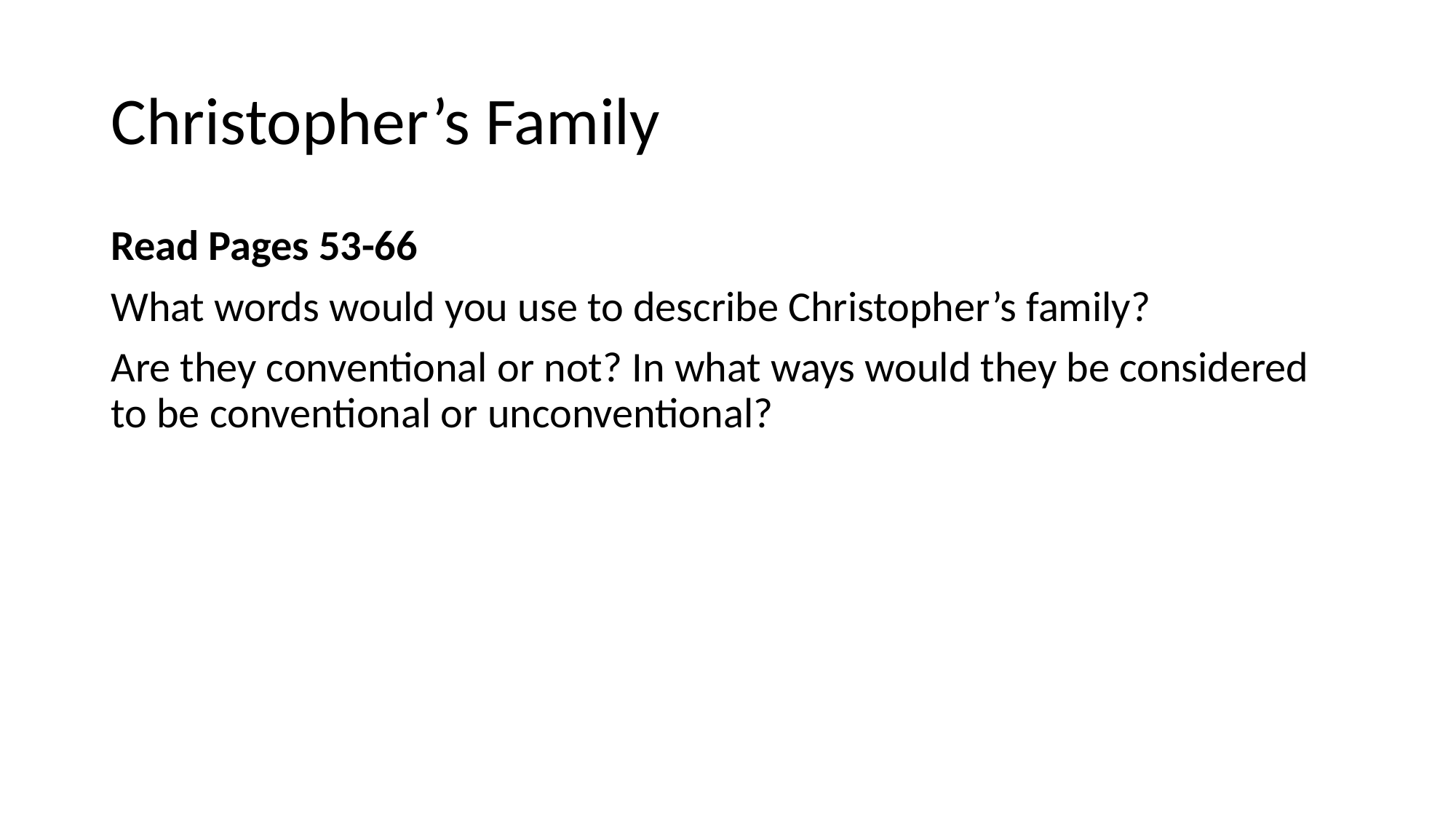

# Christopher’s Family
Read Pages 53-66
What words would you use to describe Christopher’s family?
Are they conventional or not? In what ways would they be considered to be conventional or unconventional?